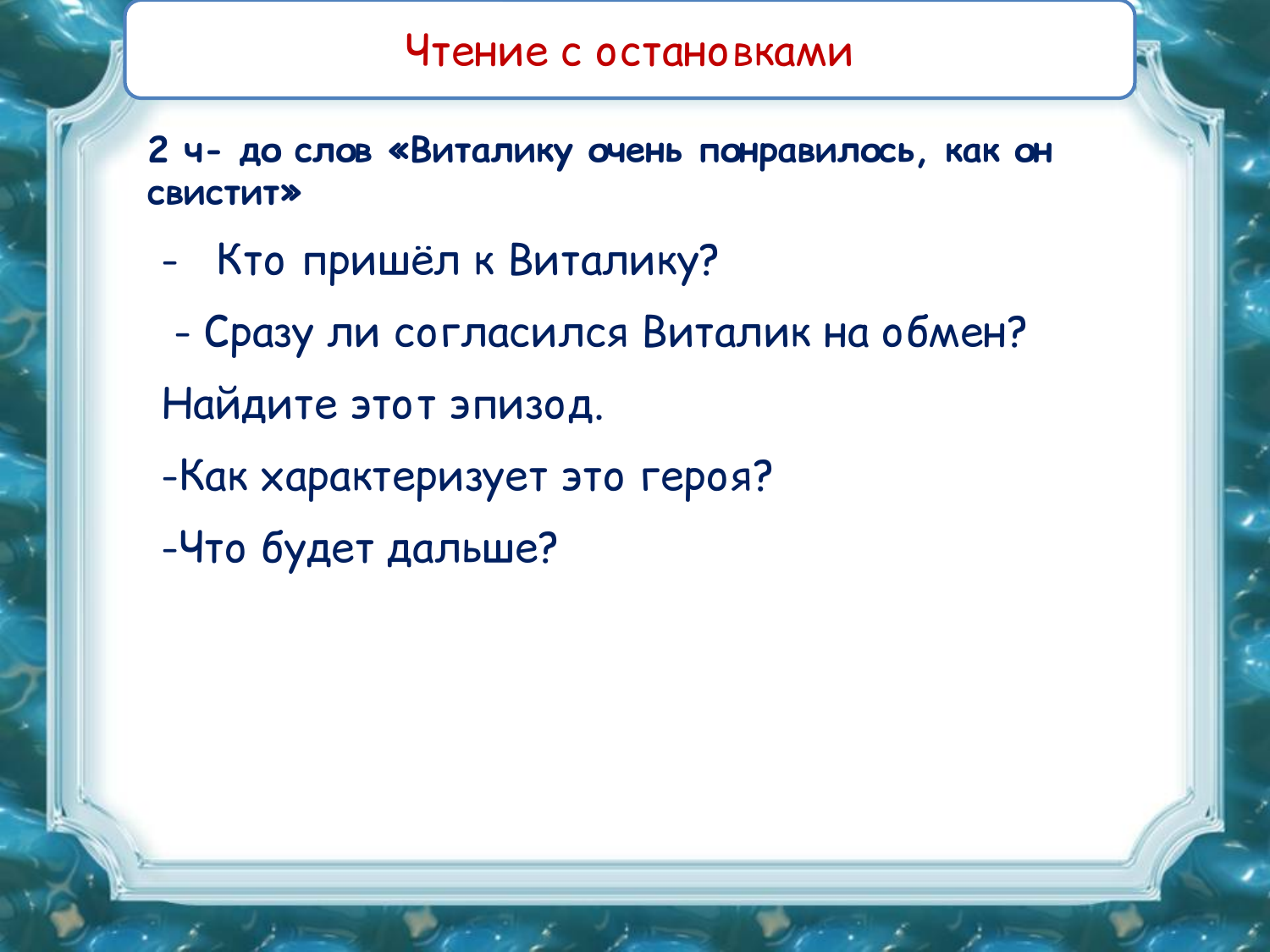

Чтение с остановками
2 ч- до слов «Виталику очень понравилось, как он свистит»
-   Кто пришёл к Виталику?
 - Сразу ли согласился Виталик на обмен?
Найдите этот эпизод.
-Как характеризует это героя?
-Что будет дальше?